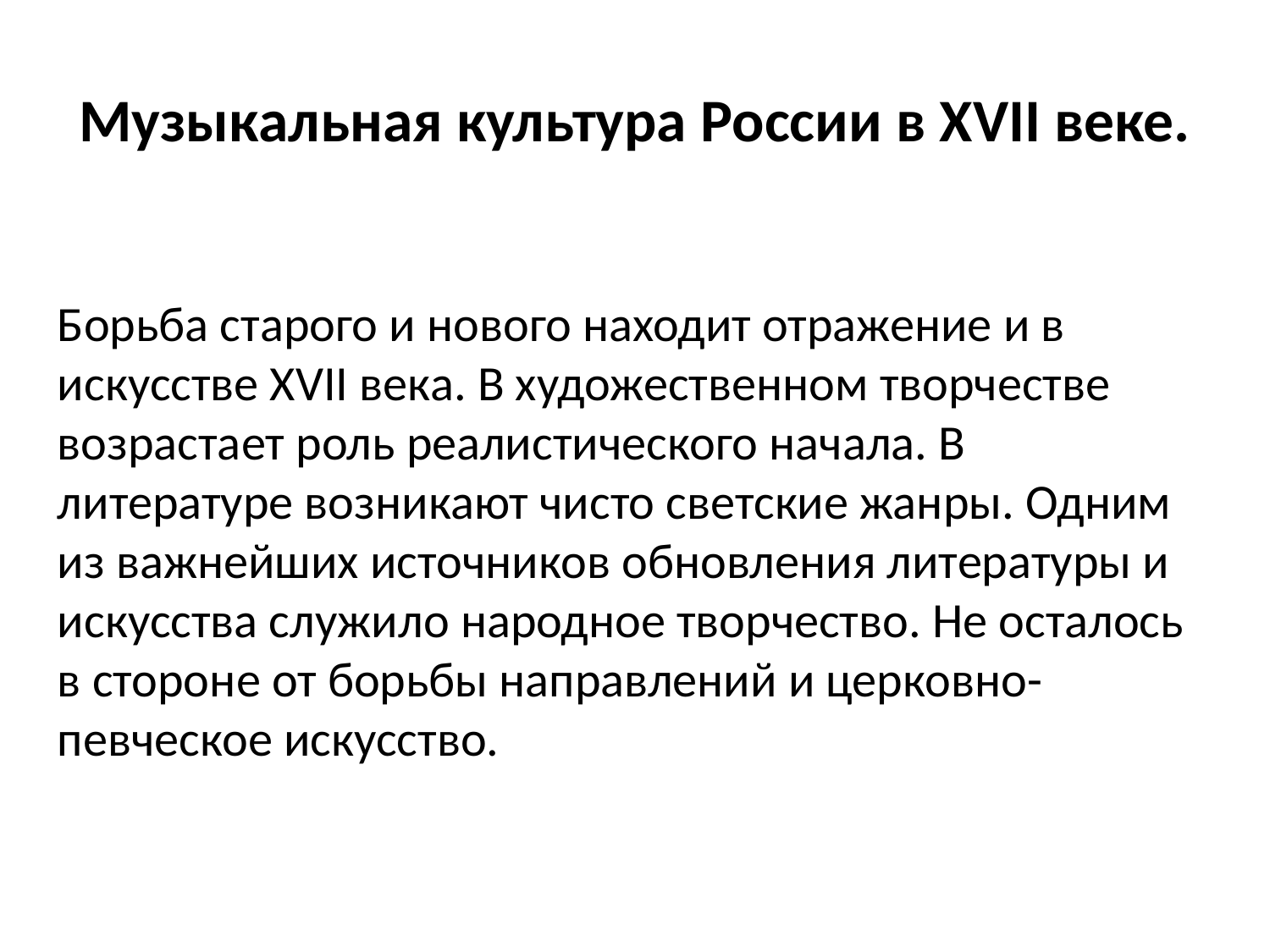

# Музыкальная культура России в XVII веке.
Борьба старого и нового находит отражение и в искусстве XVII века. В художественном творчестве возрастает роль реалистического начала. В литературе возникают чисто светские жанры. Одним из важнейших источников обновления литературы и искусства служило народное творчество. Не осталось в стороне от борьбы направлений и церковно-певческое искусство.